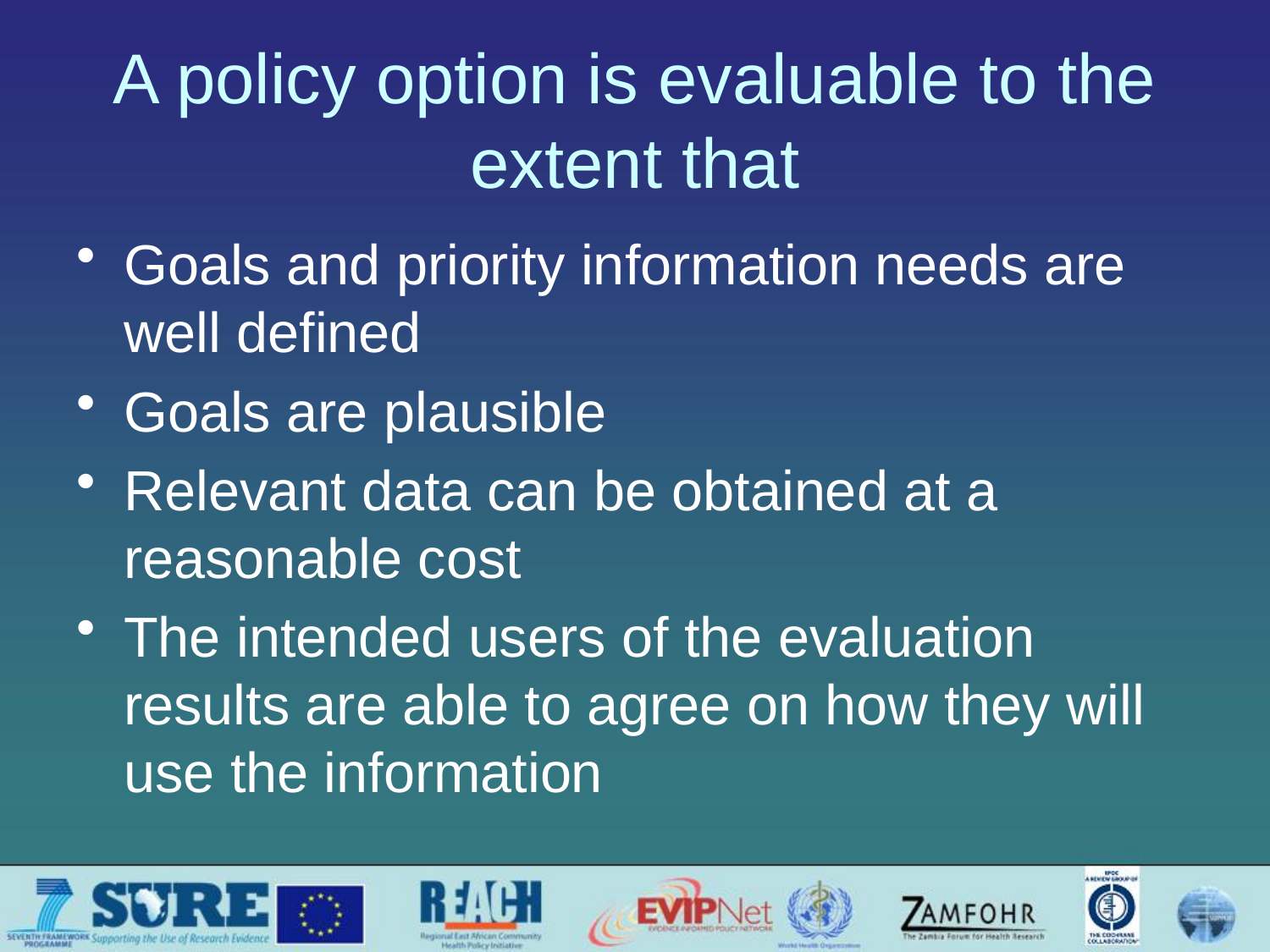

# A policy option is evaluable to the extent that
Goals and priority information needs are well defined
Goals are plausible
Relevant data can be obtained at a reasonable cost
The intended users of the evaluation results are able to agree on how they will use the information